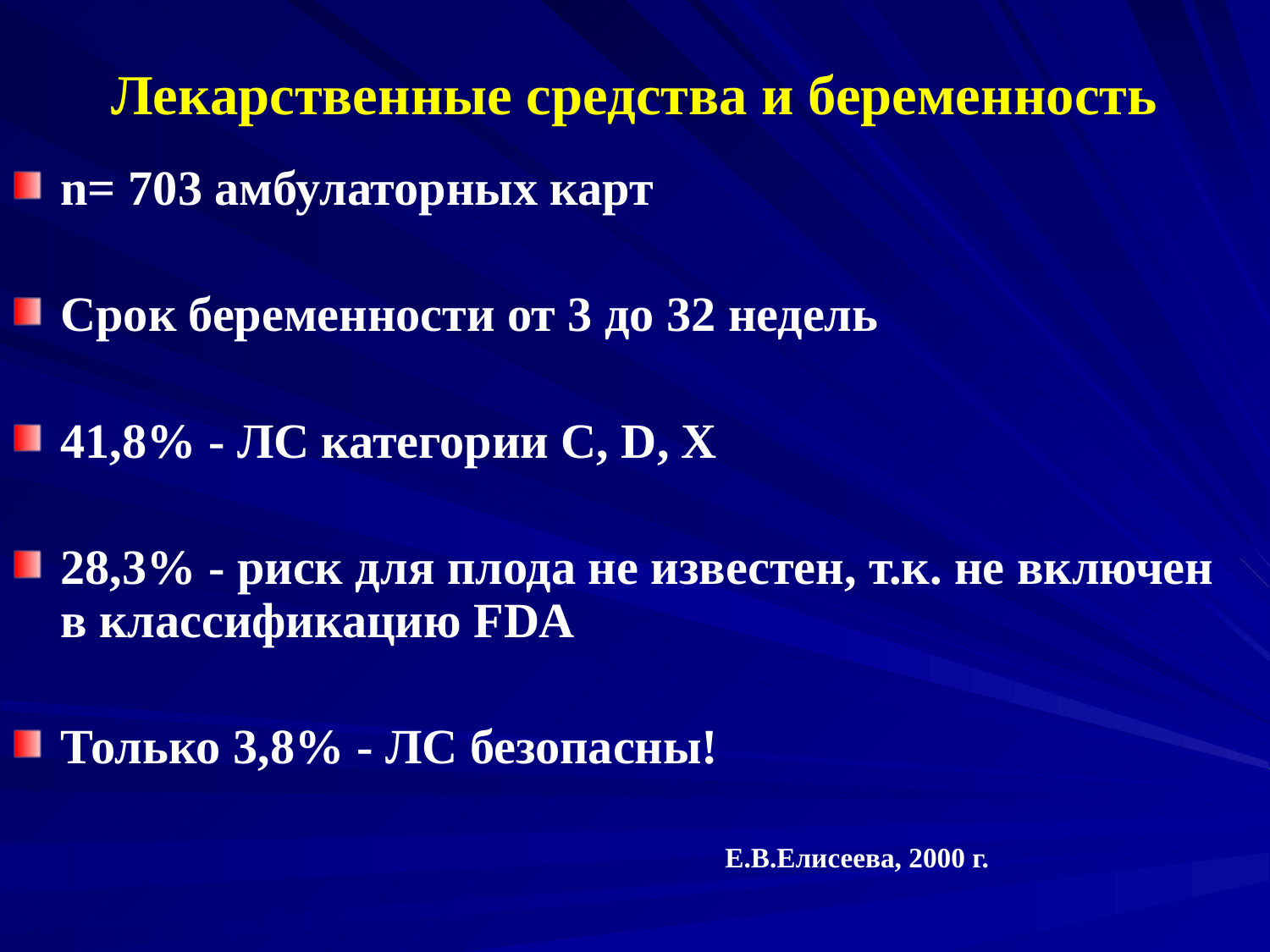

# Лекарственные средства и беременность
n= 703 амбулаторных карт

Срок беременности от 3 до 32 недель

41,8% - ЛС категории С, D, Х

28,3% - риск для плода не известен, т.к. не включен в классификацию FDA

Только 3,8% - ЛС безопасны!

                                                                                                      Е.В.Елисеева, 2000 г.